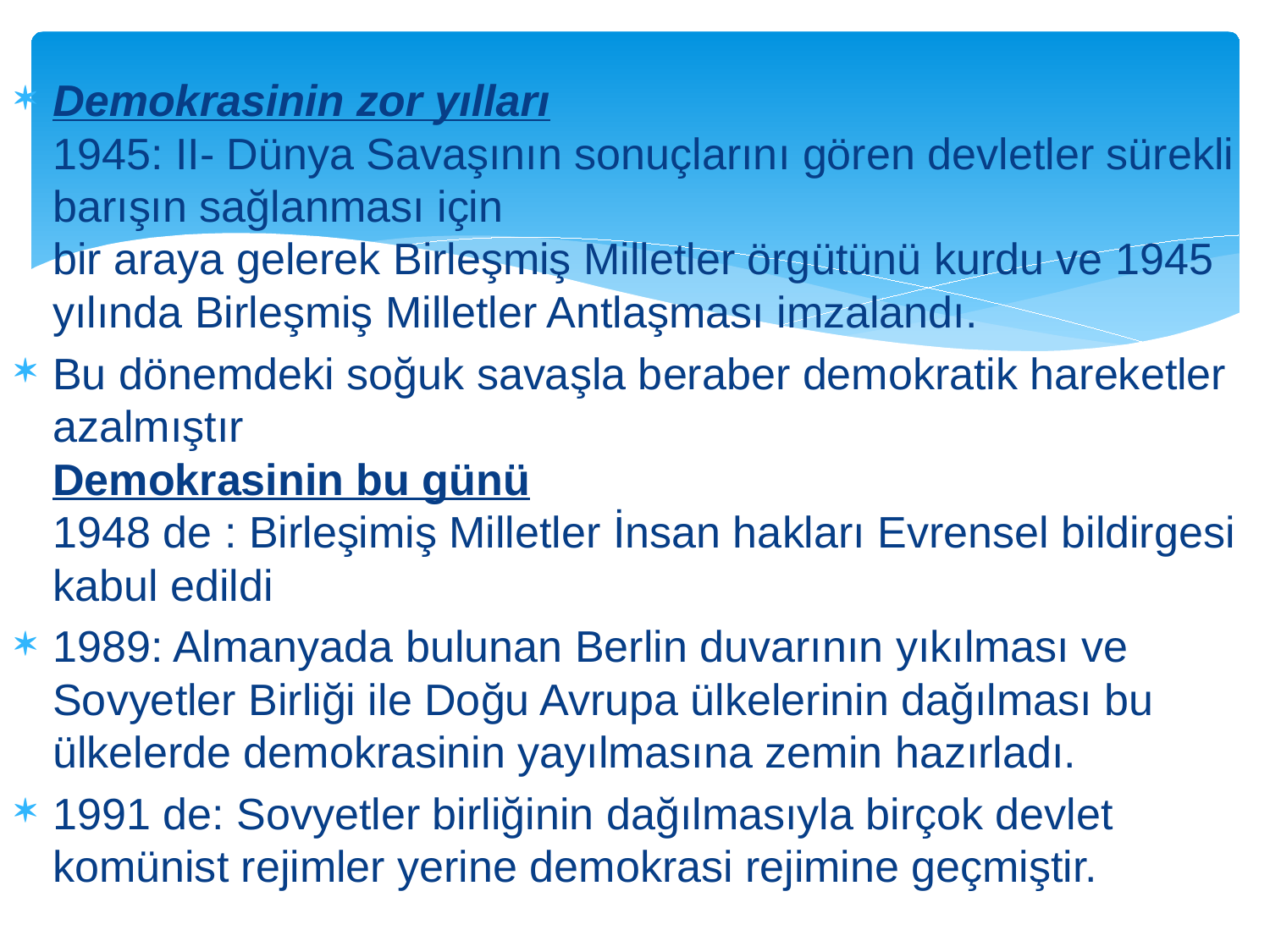

Demokrasinin zor yılları
1945: II- Dünya Savaşının sonuçlarını gören devletler sürekli barışın sağlanması için
bir araya gelerek Birleşmiş Milletler örgütünü kurdu ve 1945 yılında Birleşmiş Milletler Antlaşması imzalandı.
Bu dönemdeki soğuk savaşla beraber demokratik hareketler azalmıştır
Demokrasinin bu günü
1948 de : Birleşimiş Milletler İnsan hakları Evrensel bildirgesi kabul edildi
1989: Almanyada bulunan Berlin duvarının yıkılması ve Sovyetler Birliği ile Doğu Avrupa ülkelerinin dağılması bu ülkelerde demokrasinin yayılmasına zemin hazırladı.
1991 de: Sovyetler birliğinin dağılmasıyla birçok devlet komünist rejimler yerine demokrasi rejimine geçmiştir.